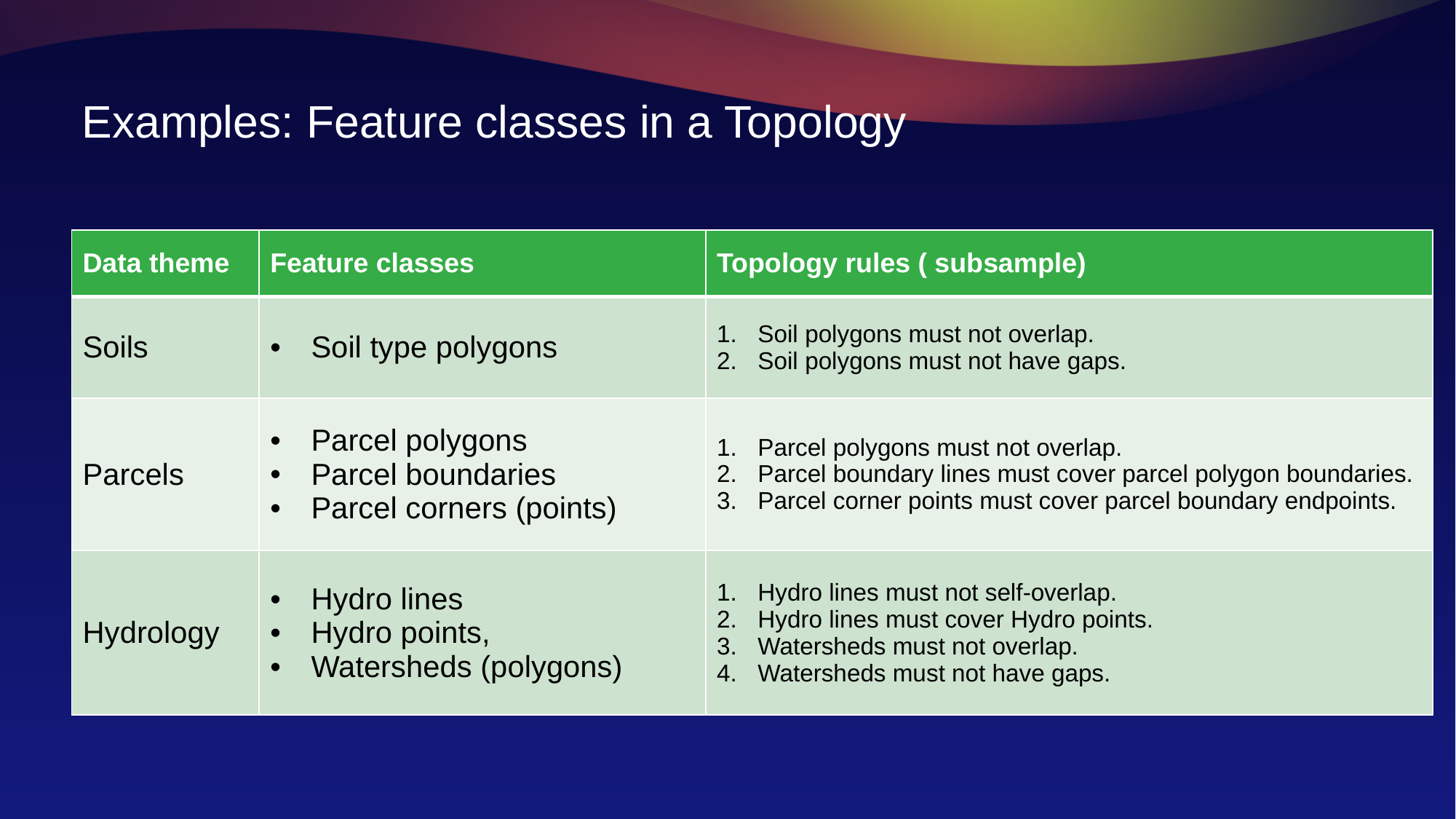

# Examples: Feature classes in a Topology
| Data theme | Feature classes | Topology rules ( subsample) |
| --- | --- | --- |
| Soils | Soil type polygons | Soil polygons must not overlap. Soil polygons must not have gaps. |
| Parcels | Parcel polygons Parcel boundaries Parcel corners (points) | Parcel polygons must not overlap. Parcel boundary lines must cover parcel polygon boundaries. Parcel corner points must cover parcel boundary endpoints. |
| Hydrology | Hydro lines Hydro points, Watersheds (polygons) | Hydro lines must not self-overlap. Hydro lines must cover Hydro points. Watersheds must not overlap. Watersheds must not have gaps. |